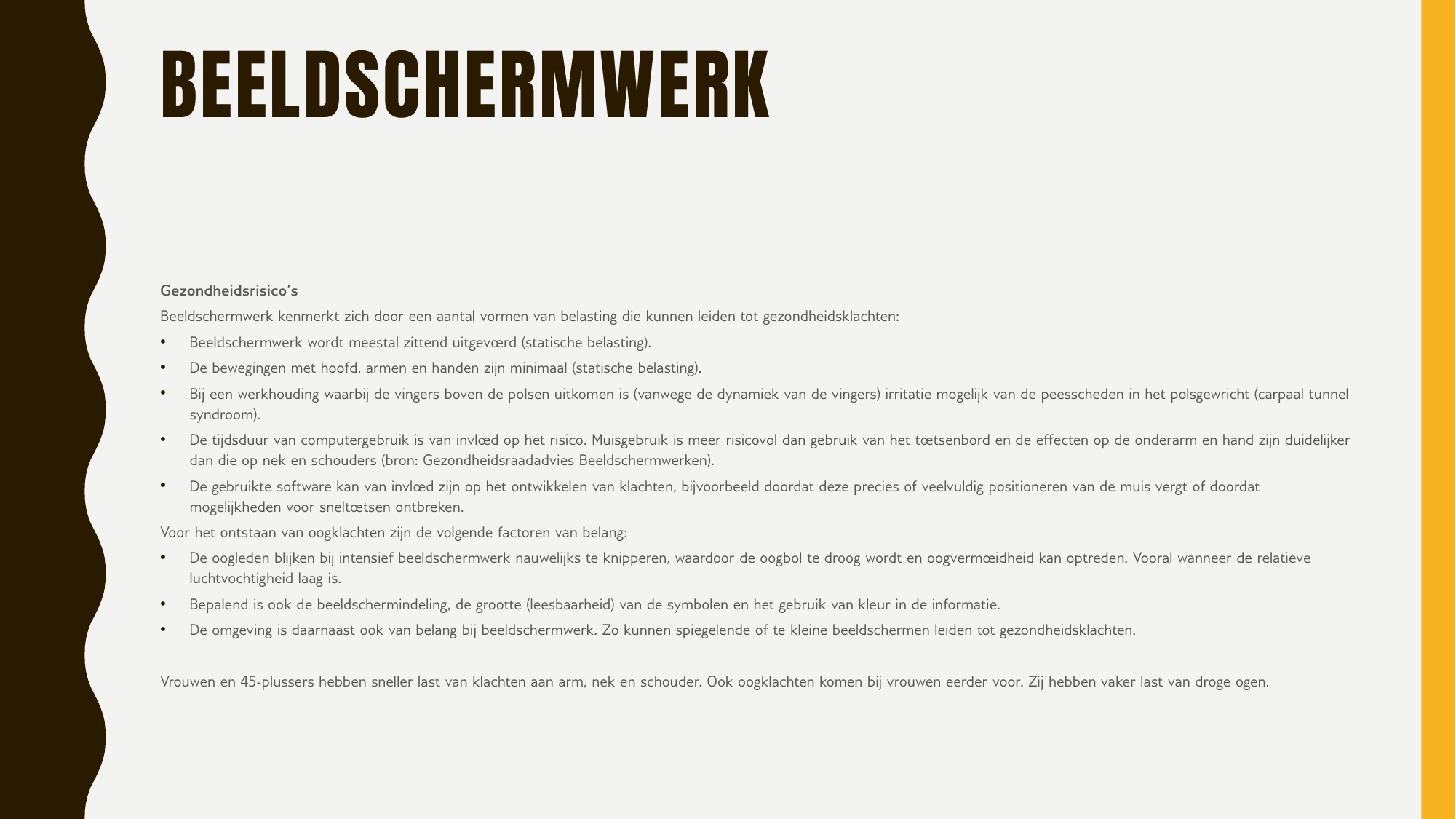

# Beeldschermwerk
Gezondheidsrisico’s
Beeldschermwerk kenmerkt zich door een aantal vormen van belasting die kunnen leiden tot gezondheidsklachten:
Beeldschermwerk wordt meestal zittend uitgevoerd (statische belasting).
De bewegingen met hoofd, armen en handen zijn minimaal (statische belasting).
Bij een werkhouding waarbij de vingers boven de polsen uitkomen is (vanwege de dynamiek van de vingers) irritatie mogelijk van de peesscheden in het polsgewricht (carpaal tunnel syndroom).
De tijdsduur van computergebruik is van invloed op het risico. Muisgebruik is meer risicovol dan gebruik van het toetsenbord en de effecten op de onderarm en hand zijn duidelijker dan die op nek en schouders (bron: Gezondheidsraadadvies Beeldschermwerken).
De gebruikte software kan van invloed zijn op het ontwikkelen van klachten, bijvoorbeeld doordat deze precies of veelvuldig positioneren van de muis vergt of doordat mogelijkheden voor sneltoetsen ontbreken.
Voor het ontstaan van oogklachten zijn de volgende factoren van belang:
De oogleden blijken bij intensief beeldschermwerk nauwelijks te knipperen, waardoor de oogbol te droog wordt en oogvermoeidheid kan optreden. Vooral wanneer de relatieve luchtvochtigheid laag is.
Bepalend is ook de beeldschermindeling, de grootte (leesbaarheid) van de symbolen en het gebruik van kleur in de informatie.
De omgeving is daarnaast ook van belang bij beeldschermwerk. Zo kunnen spiegelende of te kleine beeldschermen leiden tot gezondheidsklachten.

Vrouwen en 45-plussers hebben sneller last van klachten aan arm, nek en schouder. Ook oogklachten komen bij vrouwen eerder voor. Zij hebben vaker last van droge ogen.